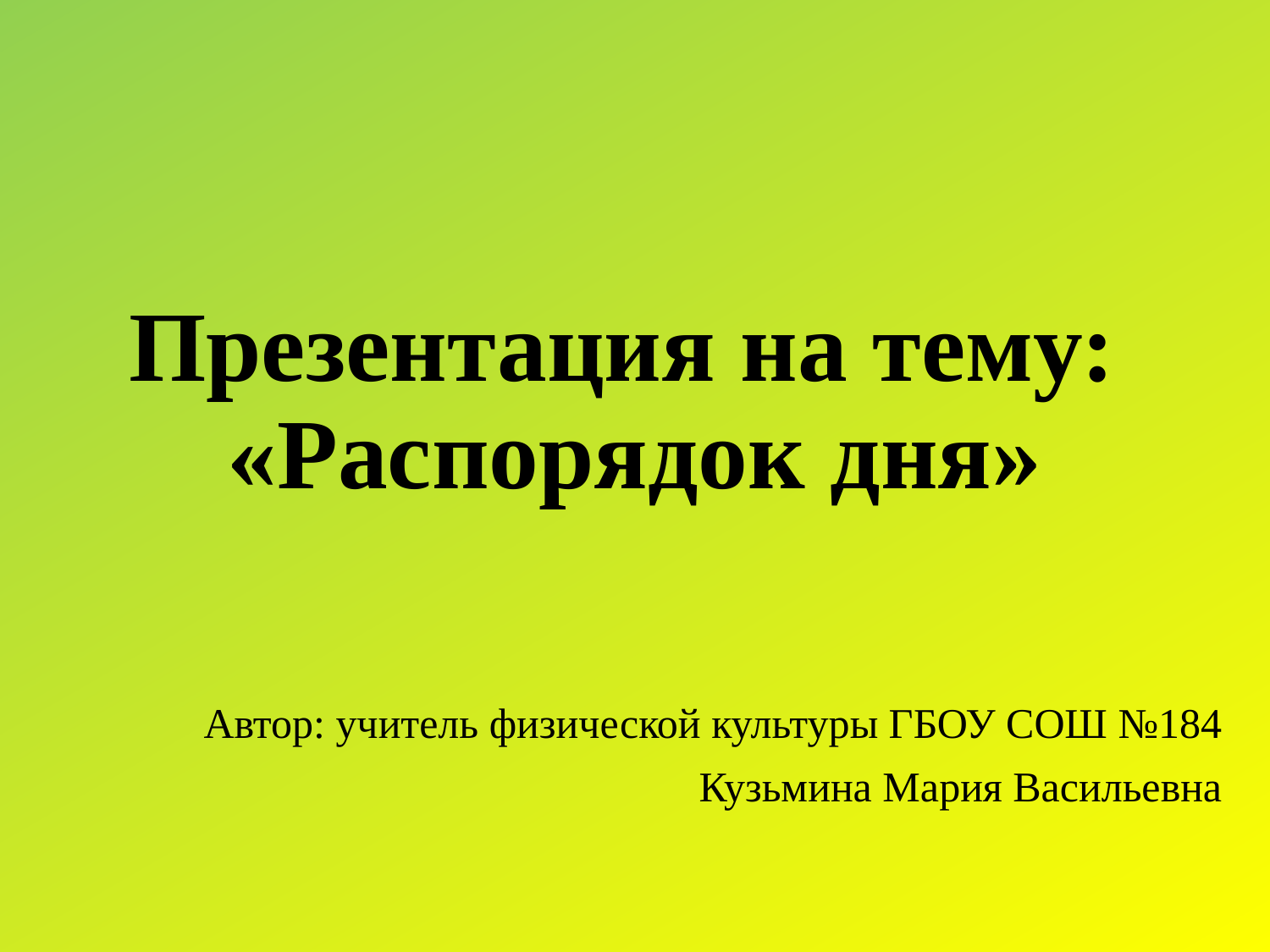

# Презентация на тему: «Распорядок дня»
Автор: учитель физической культуры ГБОУ СОШ №184
Кузьмина Мария Васильевна